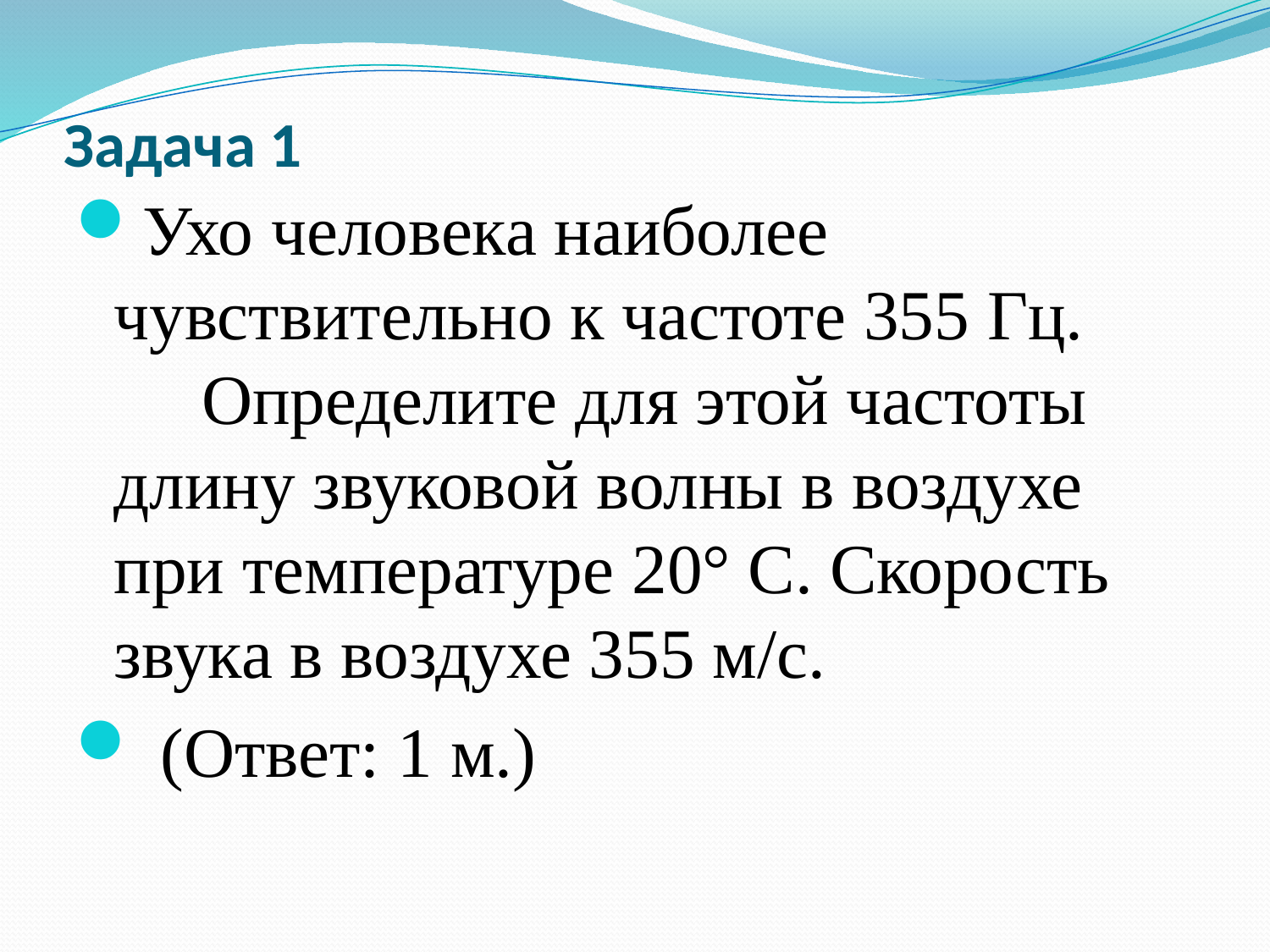

# Задача 1
Ухо человека наиболее чувствительно к частоте 355 Гц.            Определите для этой частоты длину звуковой волны в воздухе при температуре 20° С. Скорость звука в воздухе 355 м/с.
 (Ответ: 1 м.)